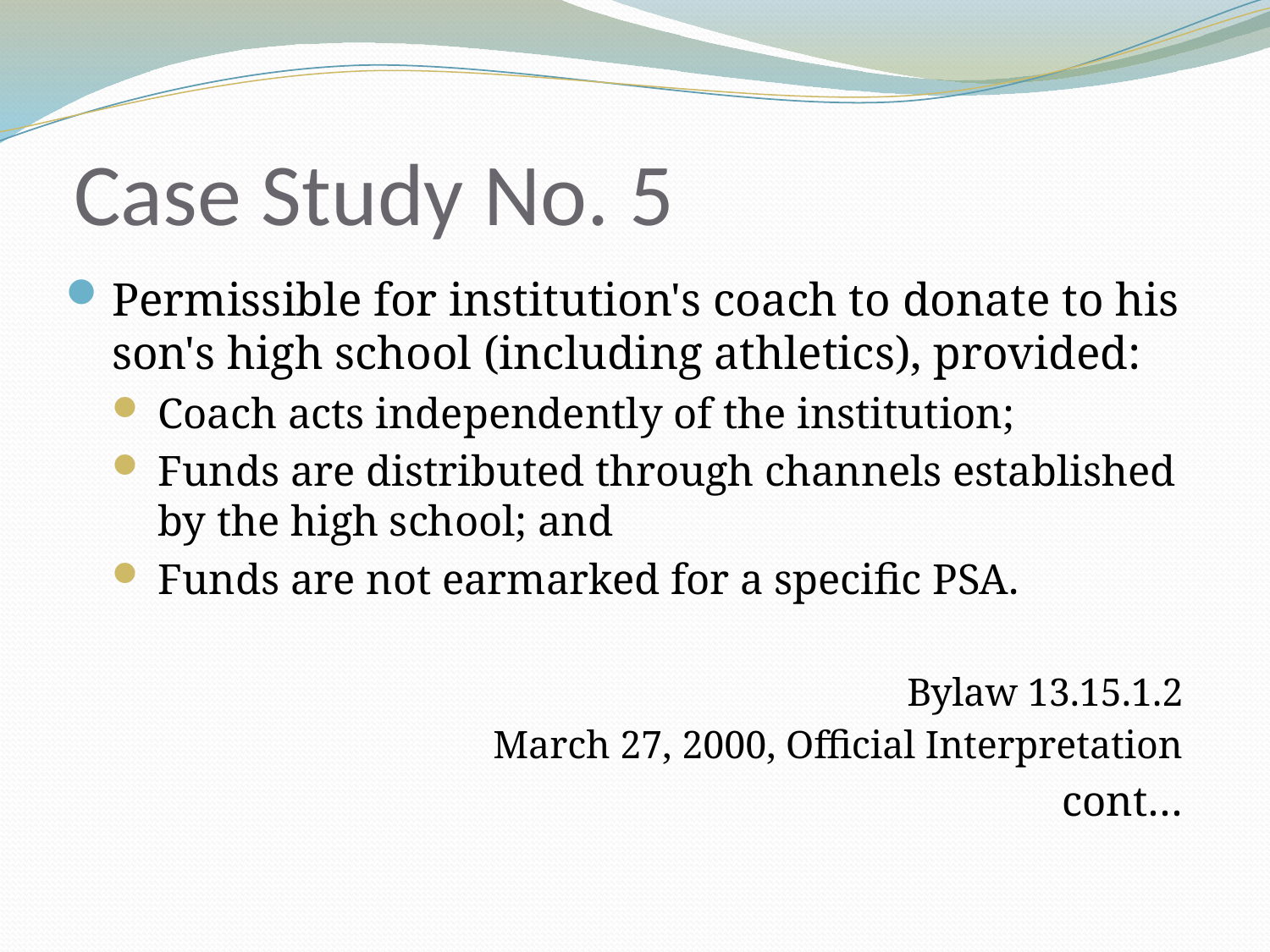

# Case Study No. 5
Permissible for institution's coach to donate to his son's high school (including athletics), provided:
Coach acts independently of the institution;
Funds are distributed through channels established by the high school; and
Funds are not earmarked for a specific PSA.

Bylaw 13.15.1.2
March 27, 2000, Official Interpretation
cont…